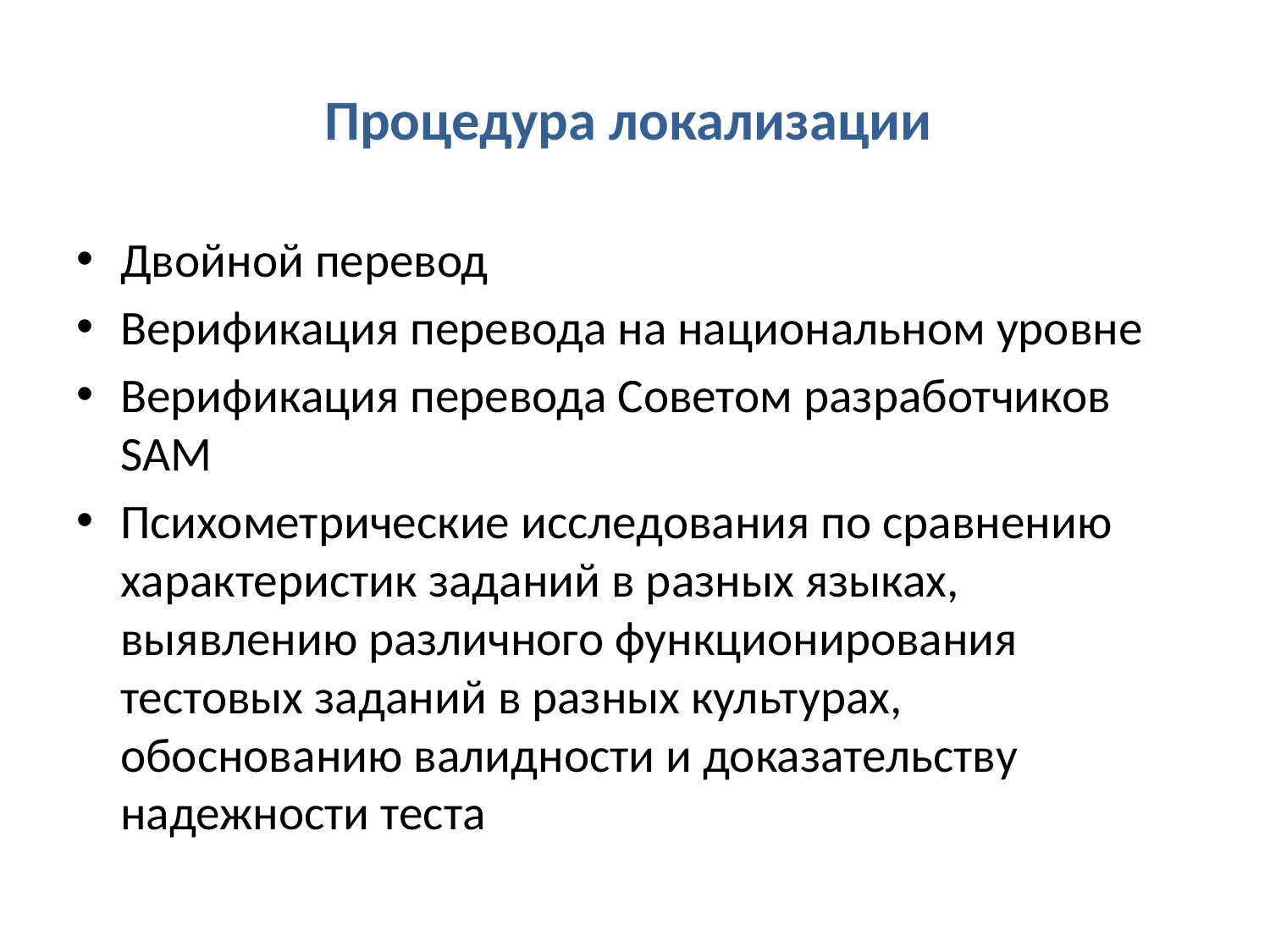

# Процедура локализации
Двойной перевод
Верификация перевода на национальном уровне
Верификация перевода Советом разработчиков SAM
Психометрические исследования по сравнению характеристик заданий в разных языках, выявлению различного функционирования тестовых заданий в разных культурах, обоснованию валидности и доказательству надежности теста